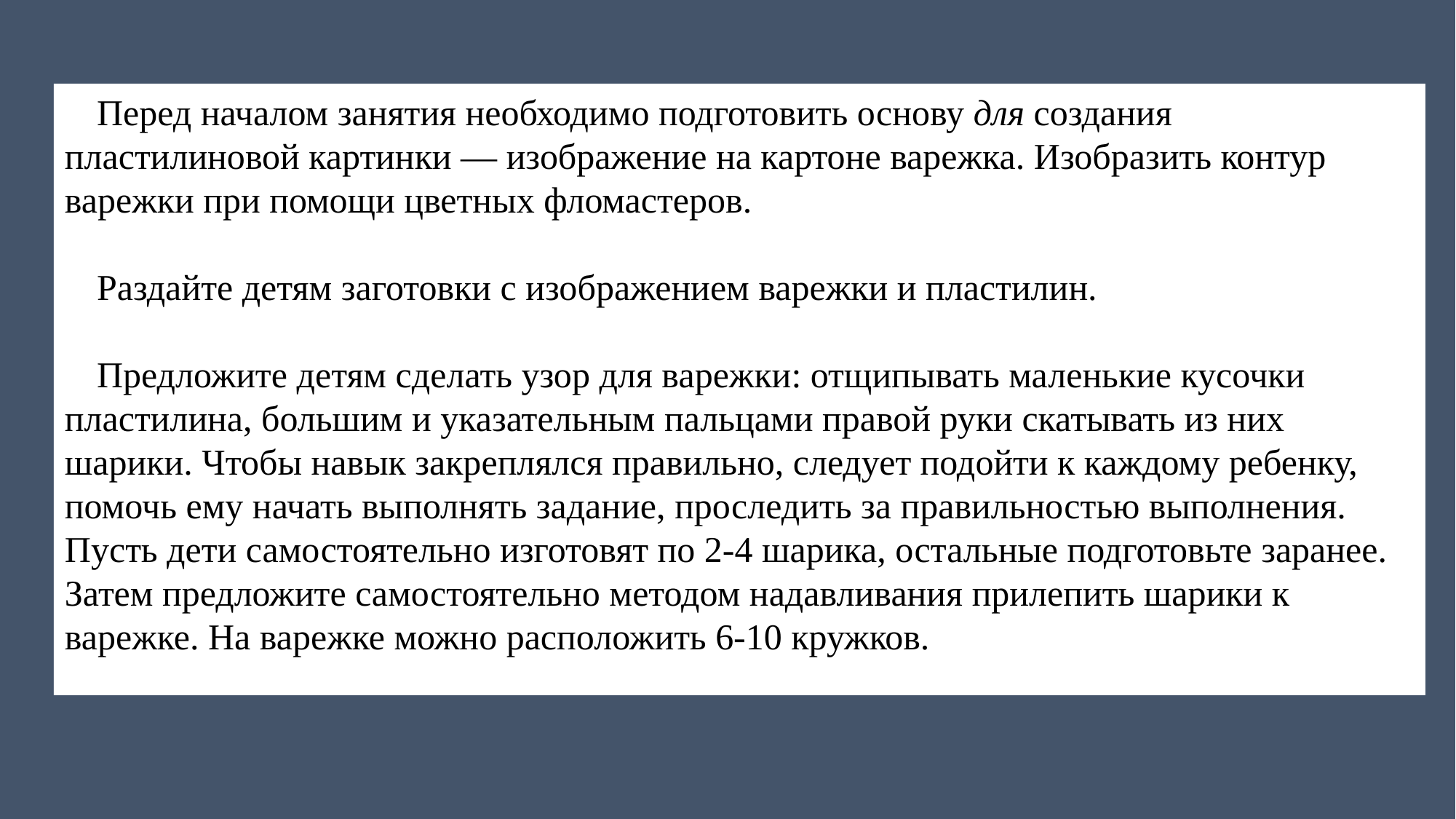

Перед началом занятия необходимо подготовить основу для создания пластилиновой картинки — изображение на картоне варежка. Изобразить контур варежки при помощи цветных фломастеров.

Раздайте детям заготовки с изображением варежки и пластилин.

Предложите детям сделать узор для варежки: отщипывать маленькие кусочки пластилина, большим и указательным пальцами правой руки скатывать из них шарики. Чтобы навык закреплялся правильно, следует подойти к каждому ребенку, помочь ему начать выполнять задание, проследить за правильностью выполнения. Пусть дети самостоятельно изготовят по 2-4 шарика, остальные подготовьте заранее. Затем предложите самостоятельно методом надавливания прилепить шарики к варежке. На варежке можно расположить 6-10 кружков.